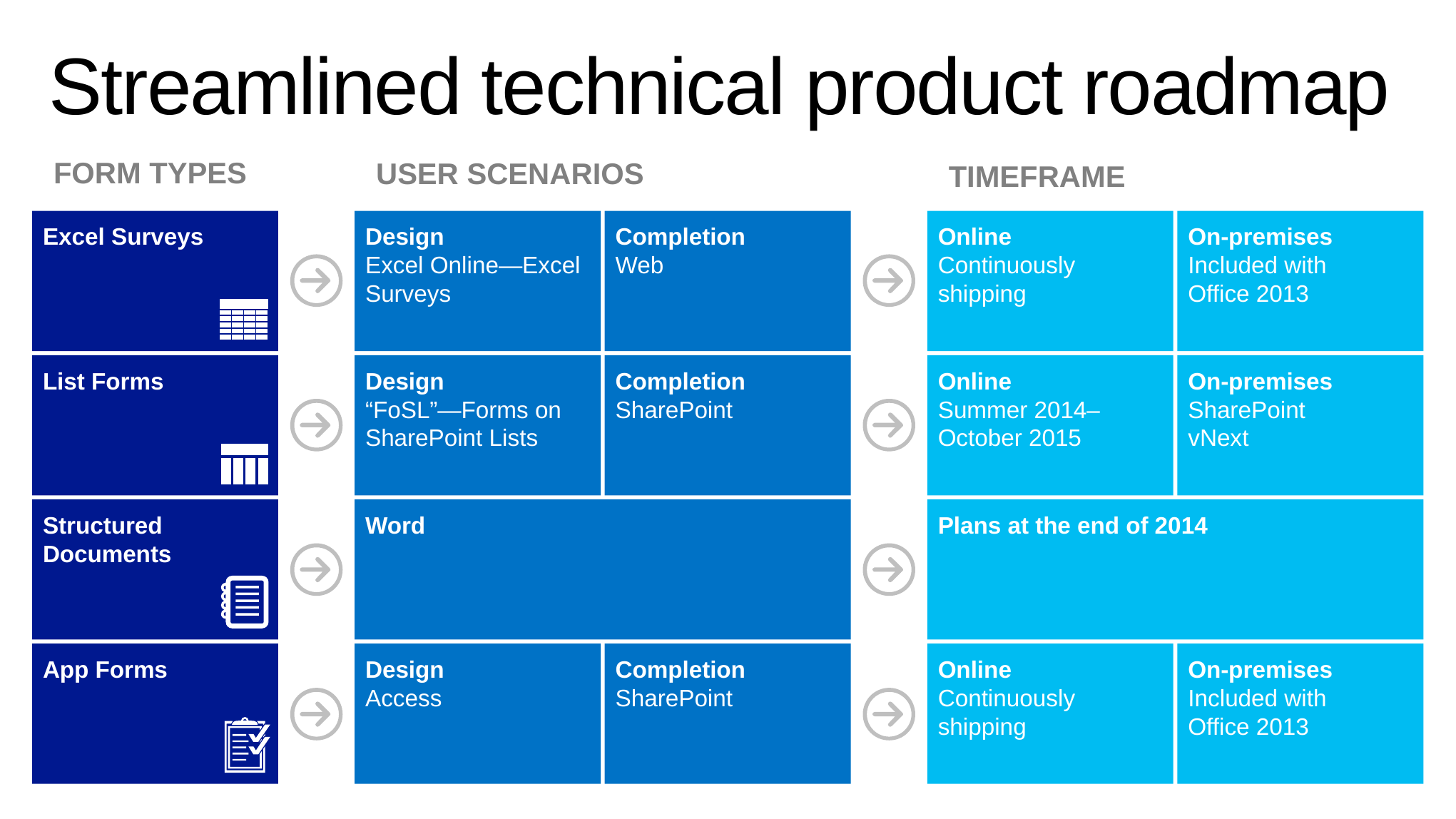

# Streamlined technical product roadmap
FORM TYPES
USER SCENARIOS
TIMEFRAME
Excel Surveys
Design
Excel Online—Excel Surveys
Completion
Web
Online
Continuously
shipping
On-premises
Included with
Office 2013

List Forms
Design
“FoSL”—Forms on SharePoint Lists
Completion
SharePoint
Online
Summer 2014– October 2015
On-premises
SharePoint
vNext

Structured Documents
Word
Plans at the end of 2014

App Forms
Design
Access
Completion
SharePoint
Online
Continuously
shipping
On-premises
Included with
Office 2013